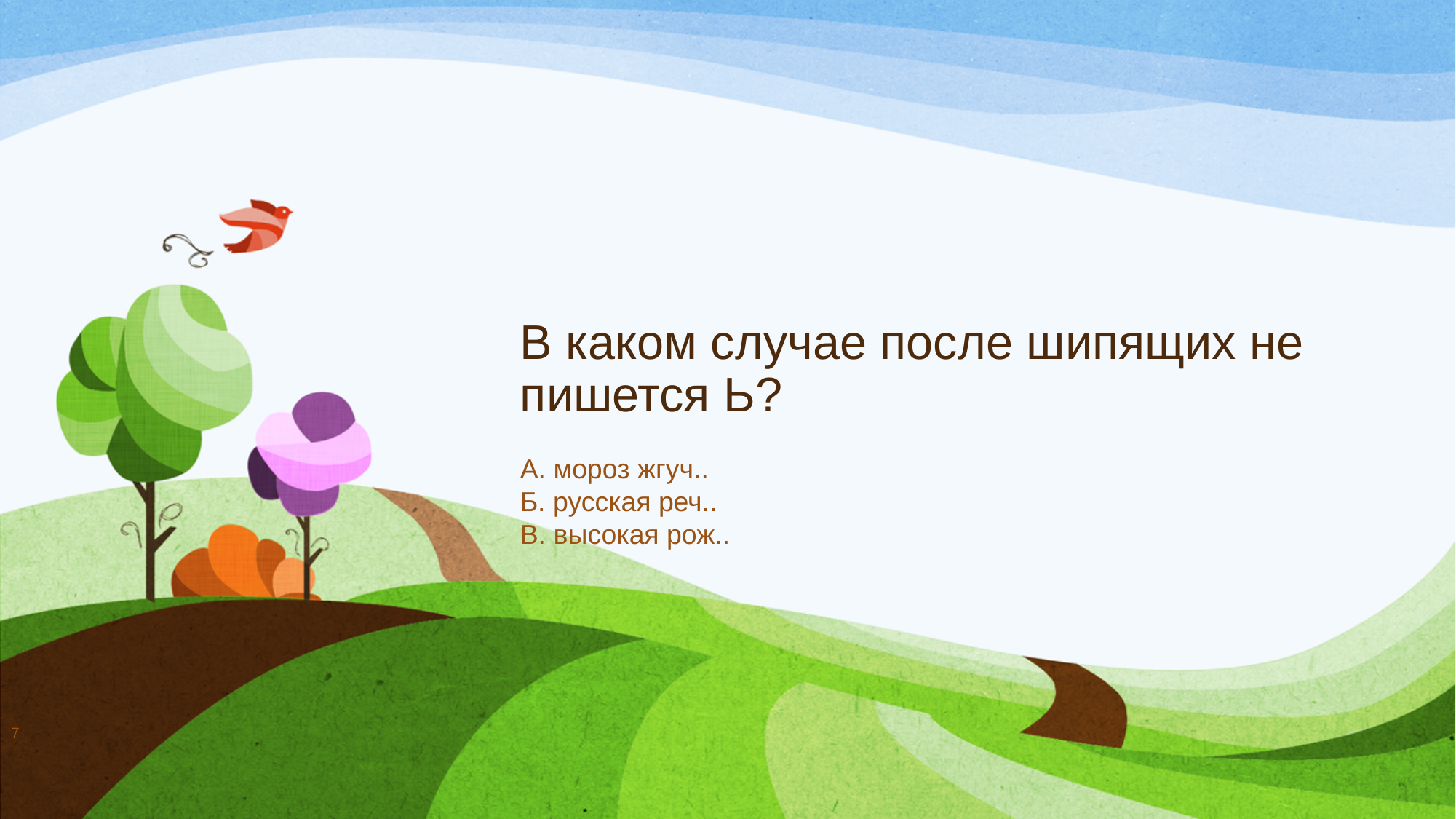

# В каком случае после шипящих не пишется Ь?
А. мороз жгуч..
Б. русская реч..
В. высокая рож..

7